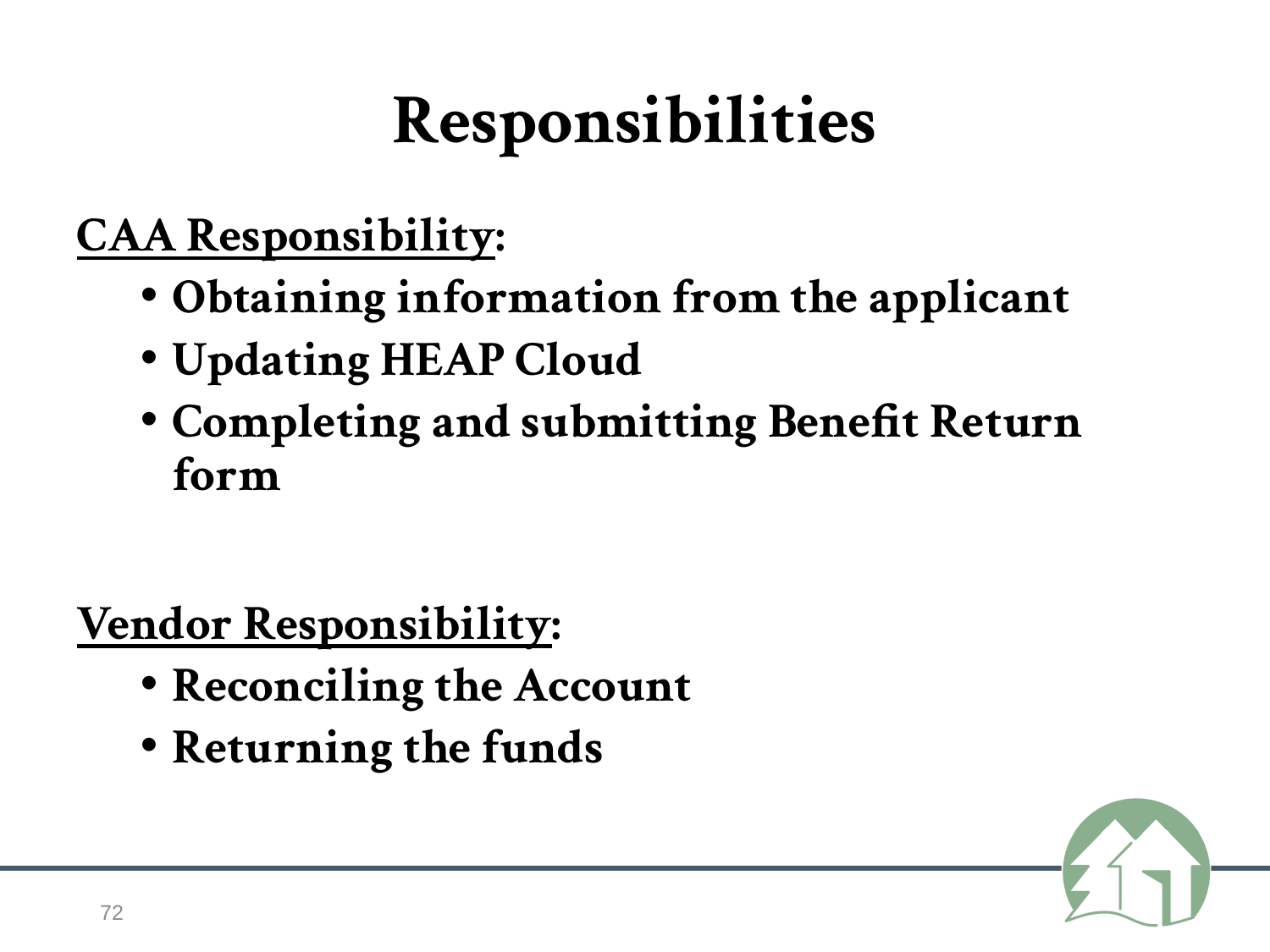

# Responsibilities
CAA Responsibility:
Obtaining information from the applicant
Updating HEAP Cloud
Completing and submitting Benefit Return form

Vendor Responsibility:
Reconciling the Account
Returning the funds

72